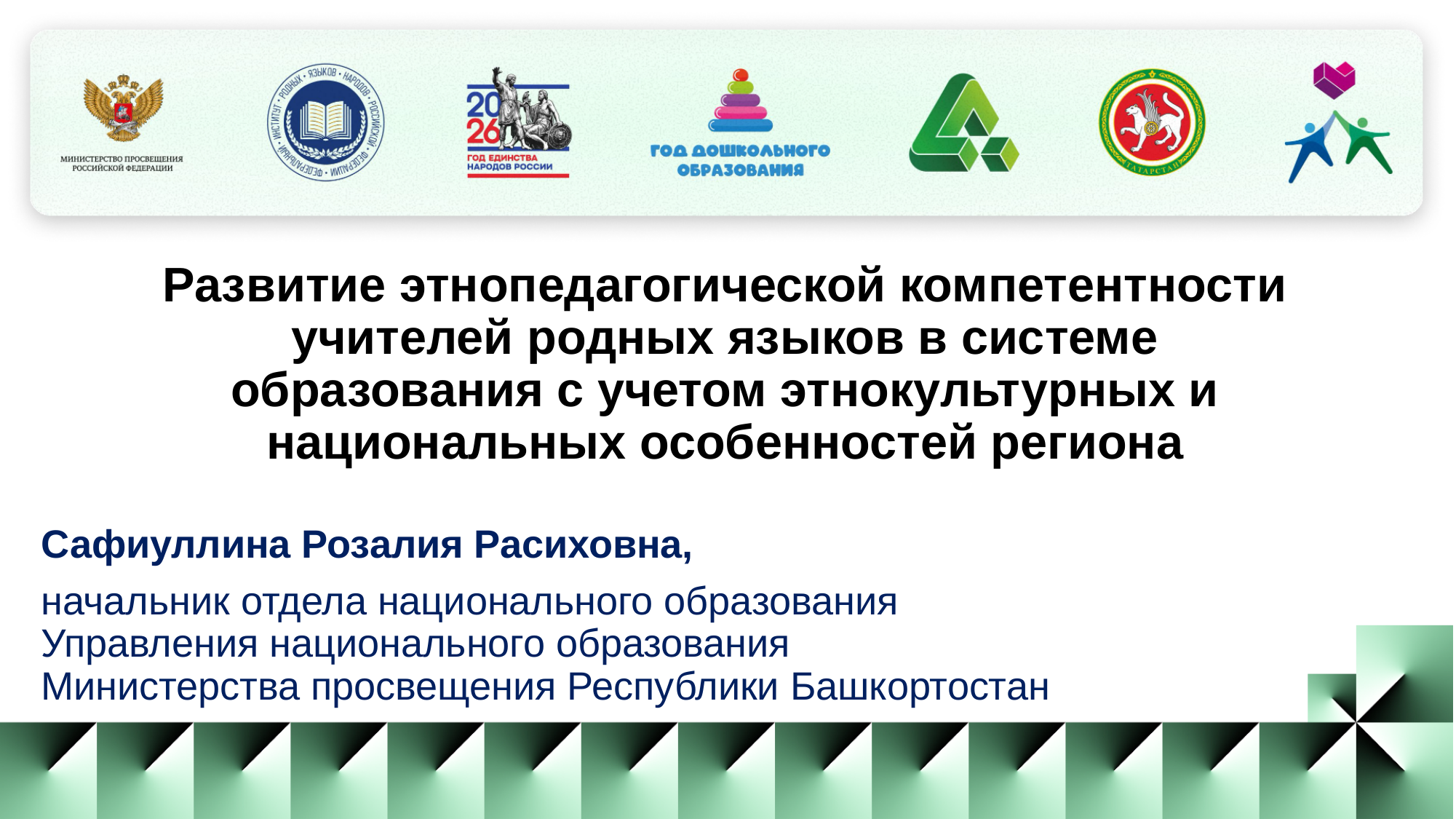

Развитие этнопедагогической компетентности учителей родных языков в системе образования с учетом этнокультурных и национальных особенностей региона
Сафиуллина Розалия Расиховна,
начальник отдела национального образования
Управления национального образования
Министерства просвещения Республики Башкортостан